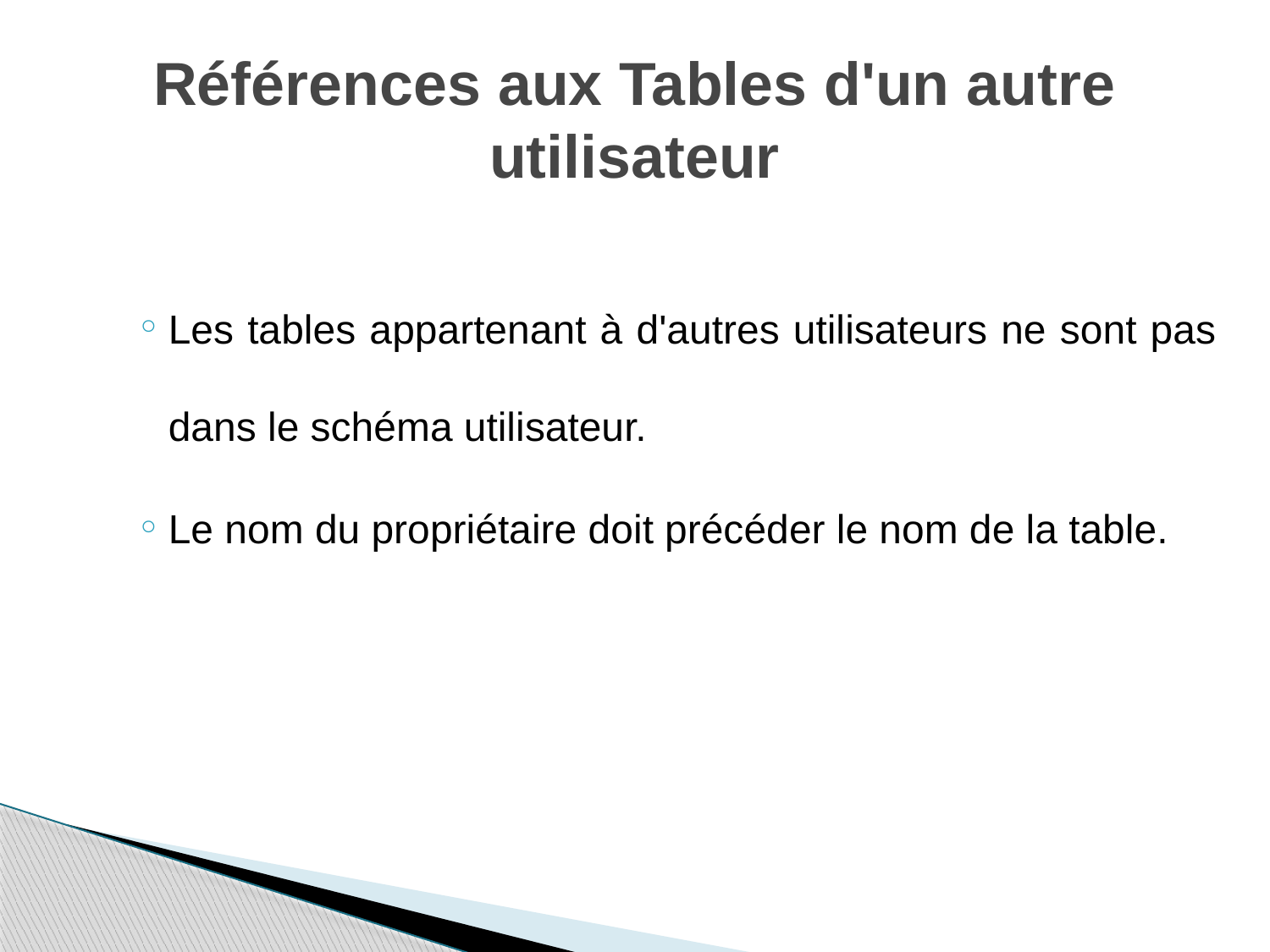

# Références aux Tables d'un autre utilisateur
Les tables appartenant à d'autres utilisateurs ne sont pas dans le schéma utilisateur.
Le nom du propriétaire doit précéder le nom de la table.